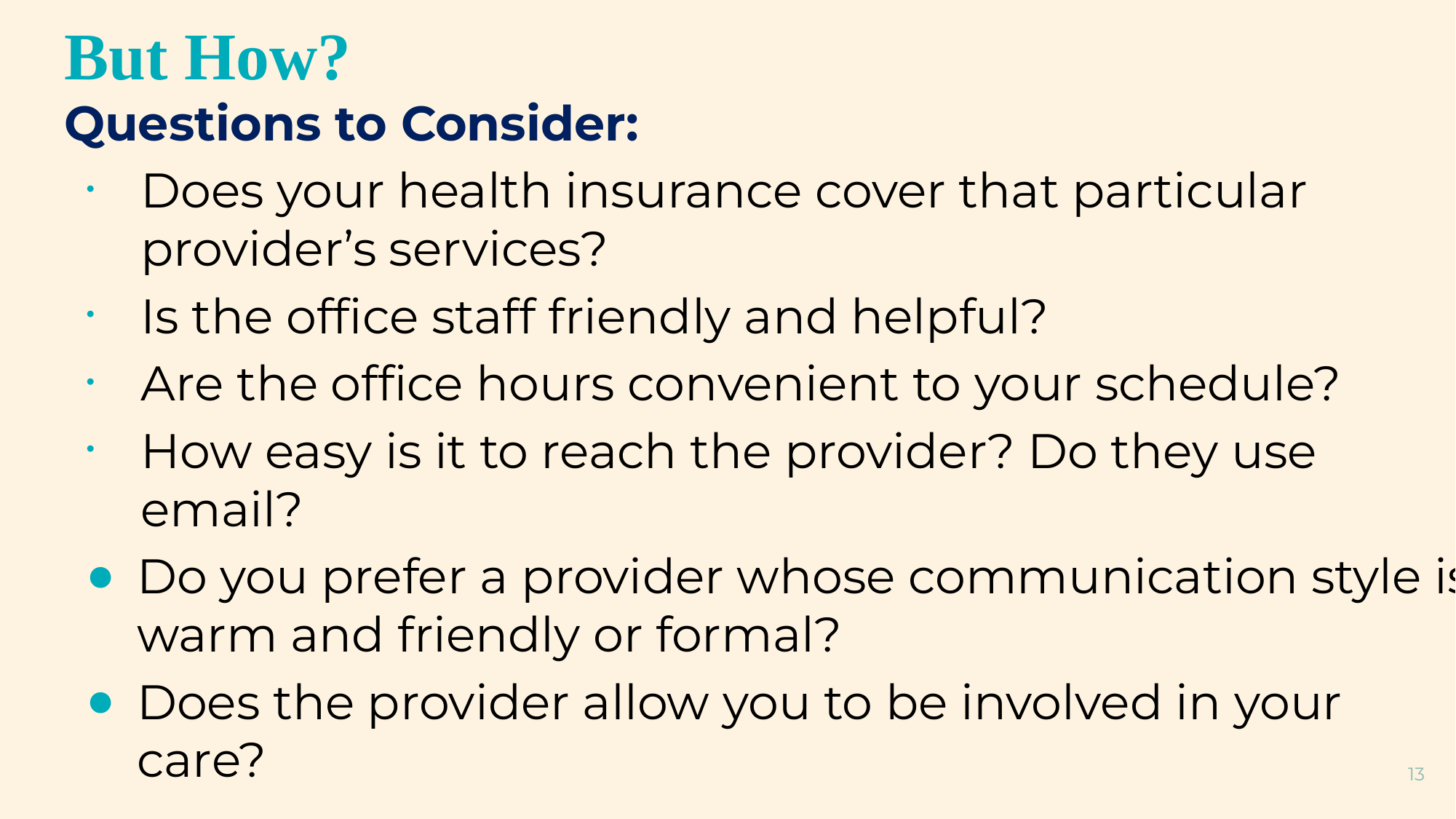

# But How?
Questions to Consider:
Does your health insurance cover that particular provider’s services?
Is the office staff friendly and helpful?
Are the office hours convenient to your schedule?
How easy is it to reach the provider? Do they use email?
Do you prefer a provider whose communication style is warm and friendly or formal?
Does the provider allow you to be involved in your care?
13